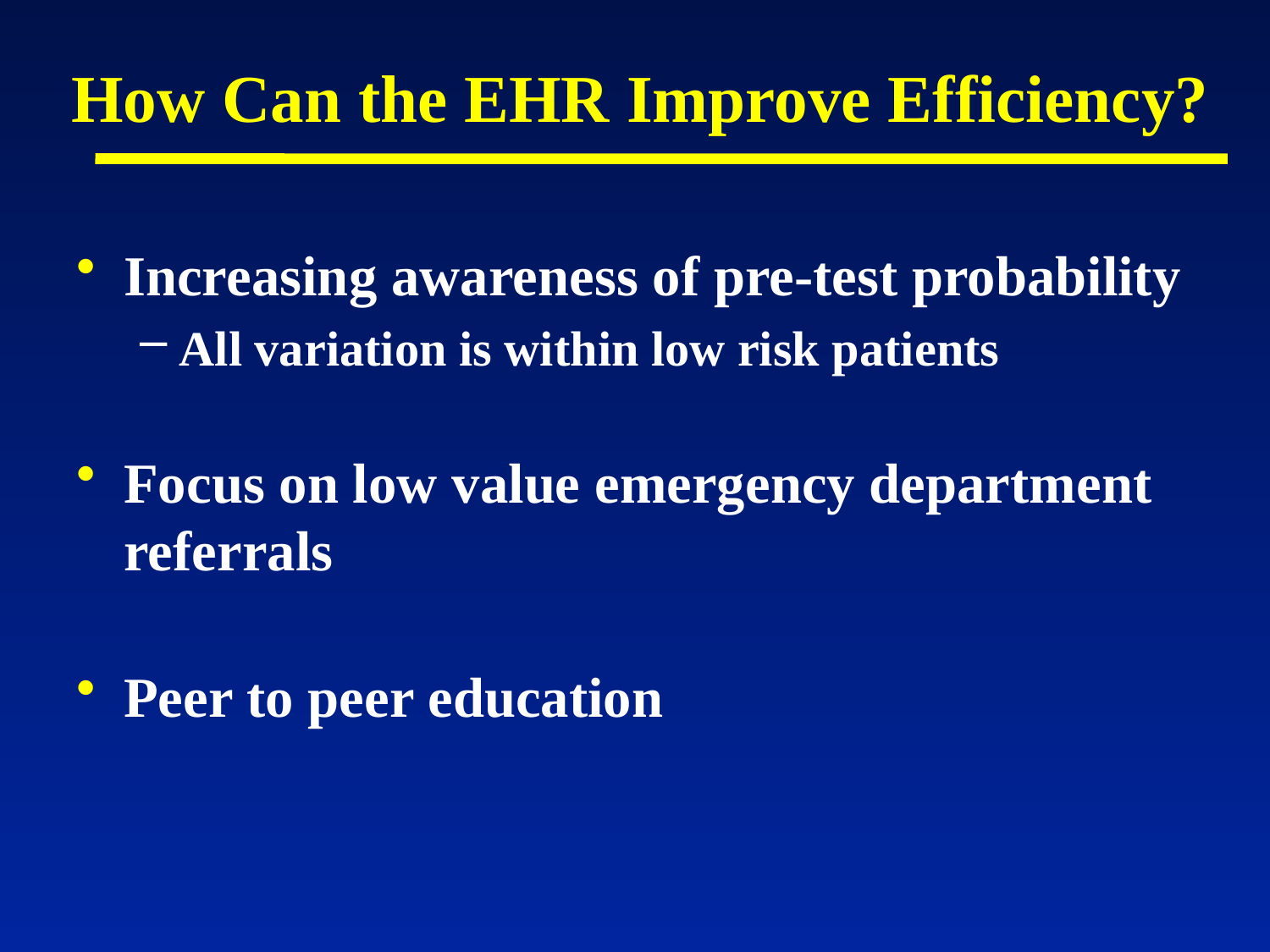

# How Can the EHR Improve Efficiency?
Increasing awareness of pre-test probability
All variation is within low risk patients
Focus on low value emergency department referrals
Peer to peer education